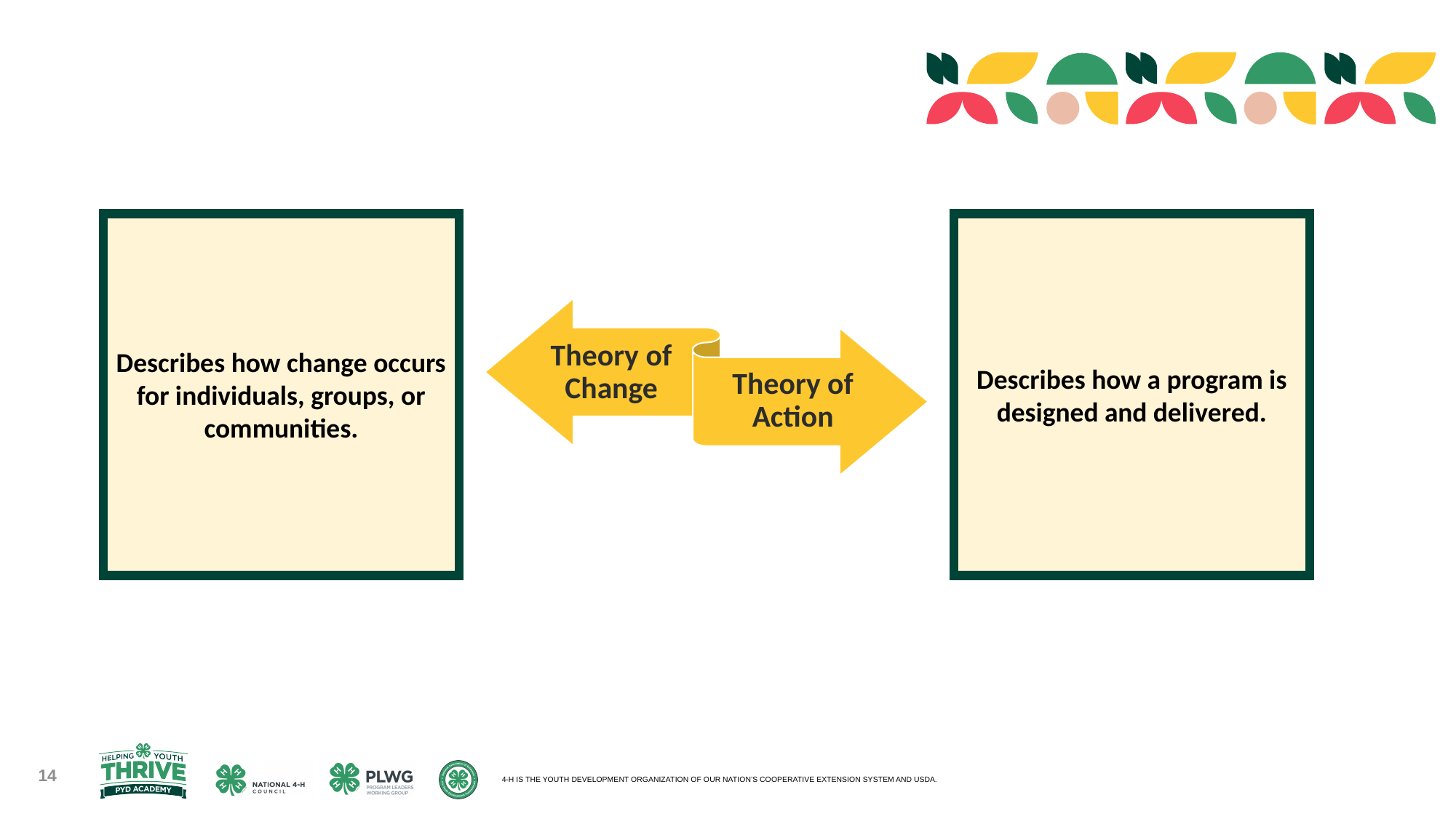

Theory of Change
Theory of Action
Describes how change occurs for individuals, groups, or communities.
Describes how a program is designed and delivered.
14